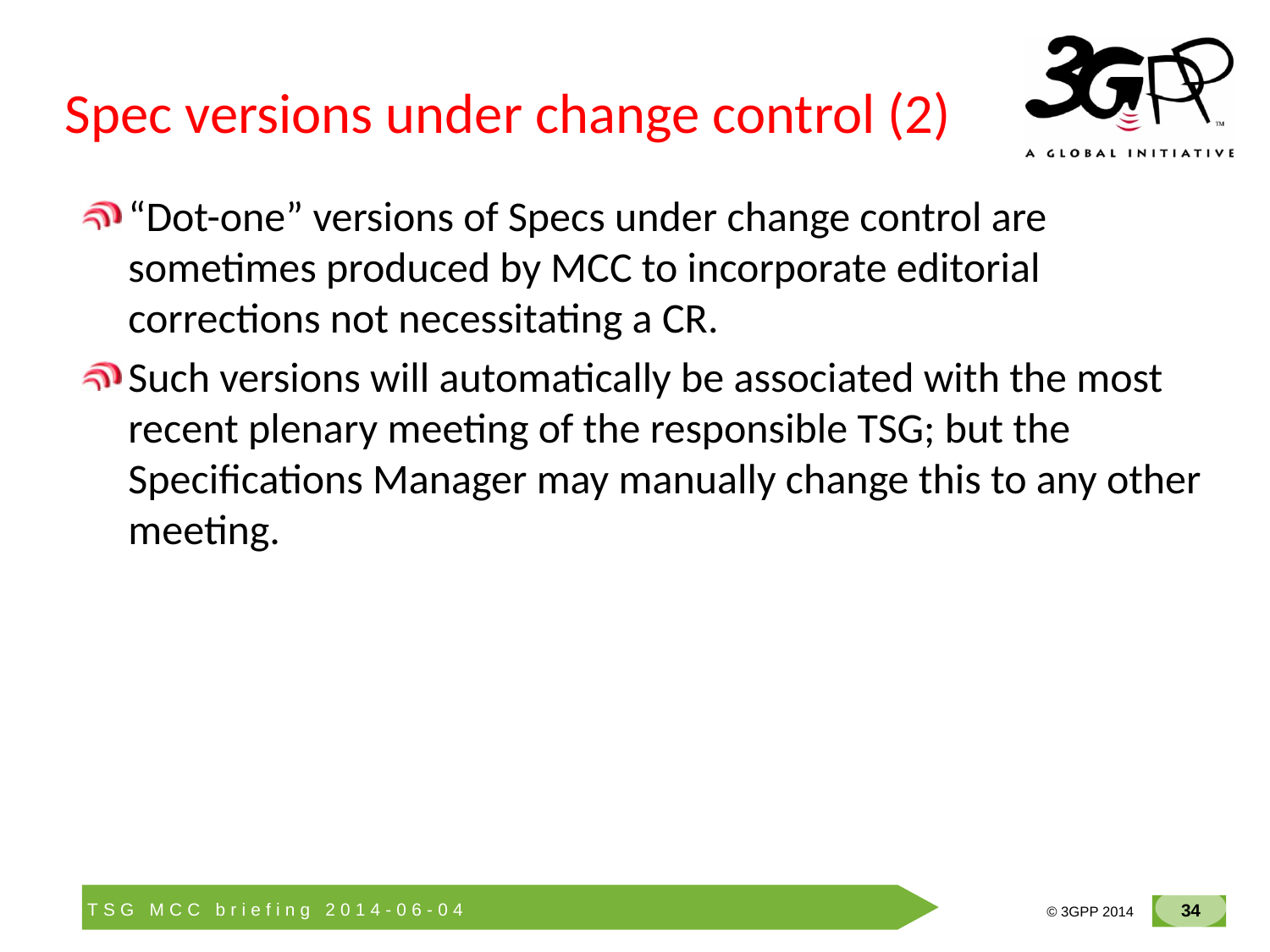

# Spec versions under change control (2)
“Dot-one” versions of Specs under change control are sometimes produced by MCC to incorporate editorial corrections not necessitating a CR.
Such versions will automatically be associated with the most recent plenary meeting of the responsible TSG; but the Specifications Manager may manually change this to any other meeting.